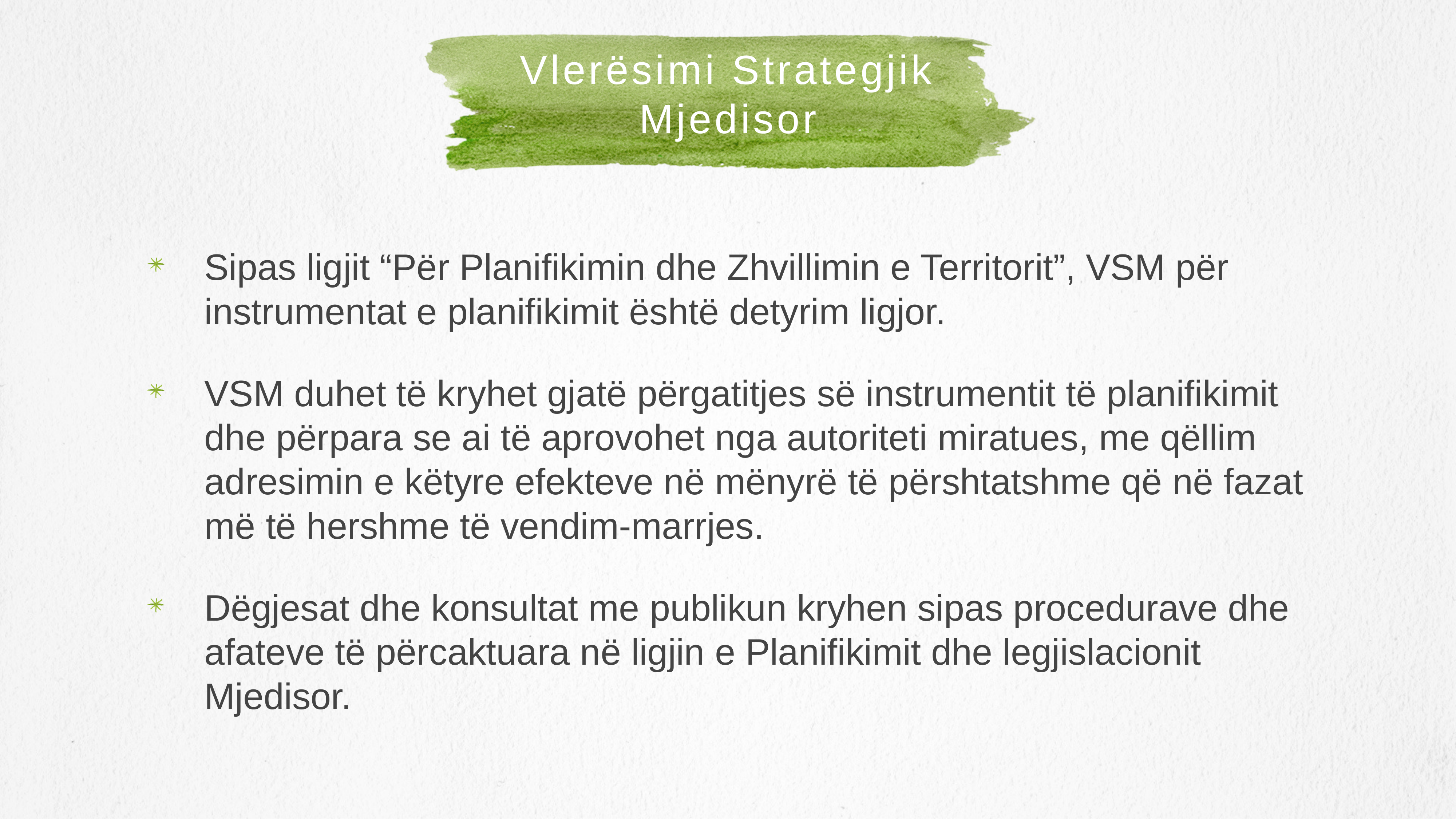

# Vlerësimi Strategjik Mjedisor
Sipas ligjit “Për Planifikimin dhe Zhvillimin e Territorit”, VSM për instrumentat e planifikimit është detyrim ligjor.
VSM duhet të kryhet gjatë përgatitjes së instrumentit të planifikimit dhe përpara se ai të aprovohet nga autoriteti miratues, me qëllim adresimin e këtyre efekteve në mënyrë të përshtatshme që në fazat më të hershme të vendim-marrjes.
Dëgjesat dhe konsultat me publikun kryhen sipas procedurave dhe afateve të përcaktuara në ligjin e Planifikimit dhe legjislacionit Mjedisor.